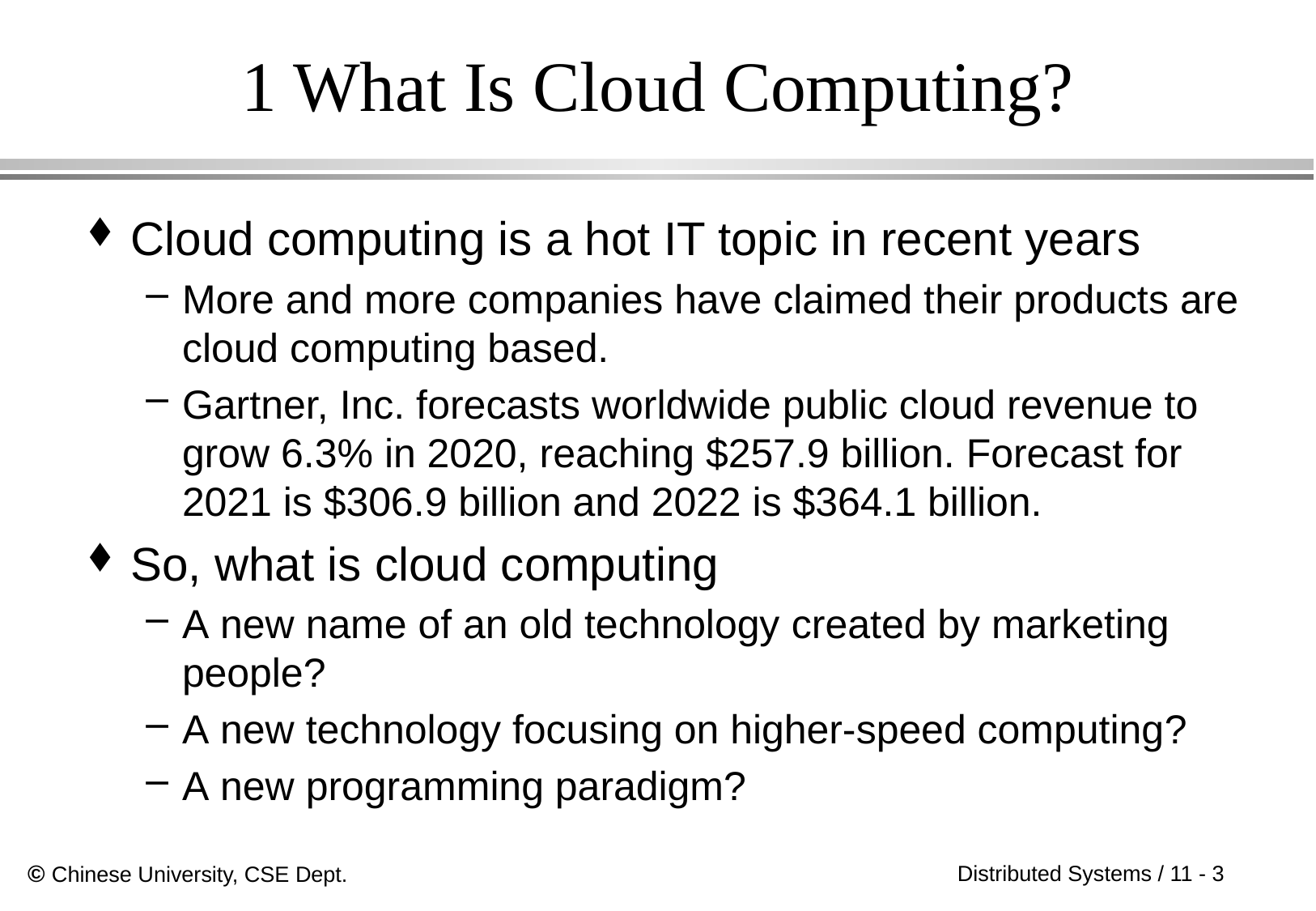

# 1 What Is Cloud Computing?
Cloud computing is a hot IT topic in recent years
More and more companies have claimed their products are cloud computing based.
Gartner, Inc. forecasts worldwide public cloud revenue to grow 6.3% in 2020, reaching $257.9 billion. Forecast for 2021 is $306.9 billion and 2022 is $364.1 billion.
So, what is cloud computing
A new name of an old technology created by marketing people?
A new technology focusing on higher-speed computing?
A new programming paradigm?